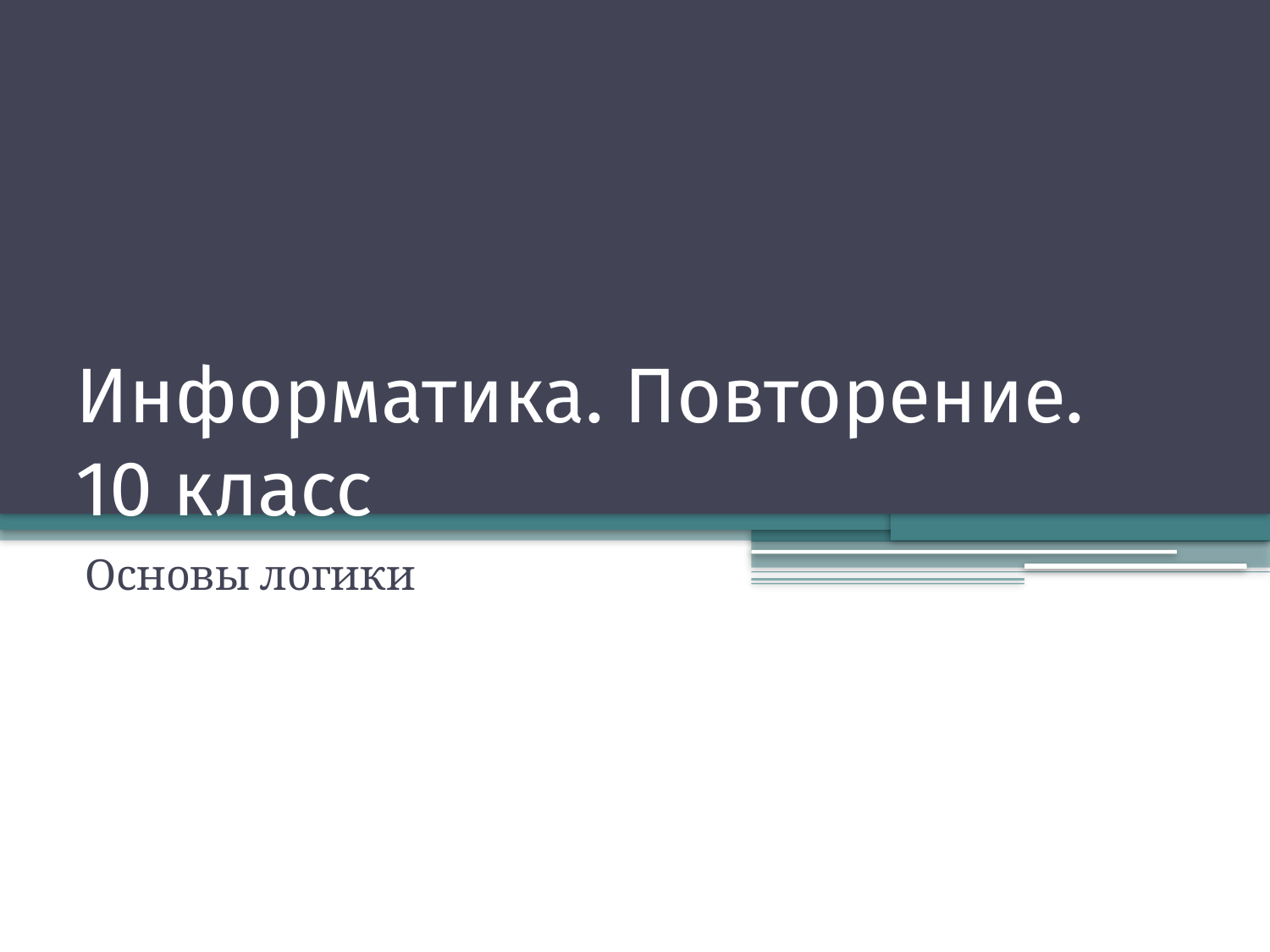

# Информатика. Повторение. 10 класс
Основы логики